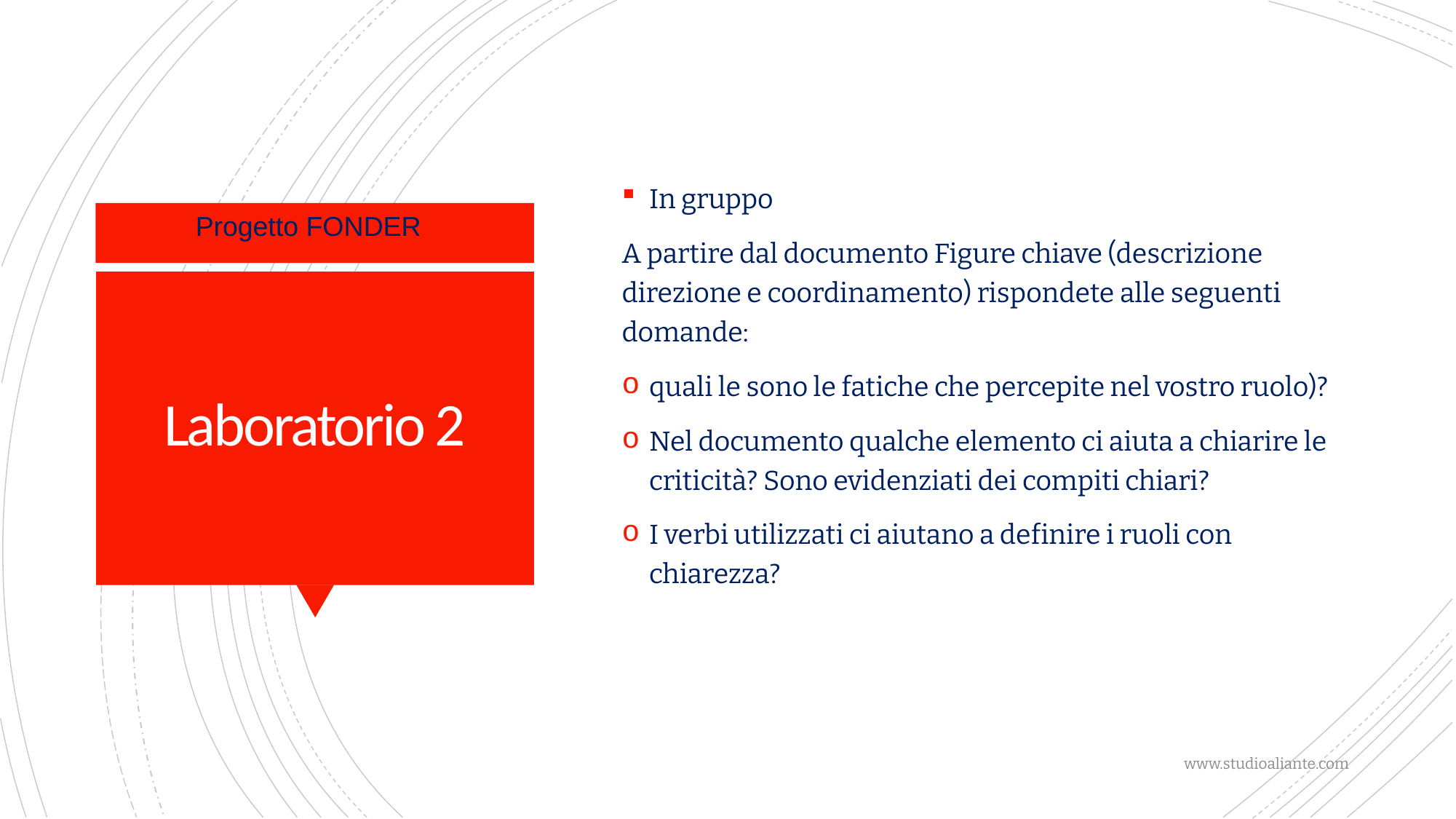

In gruppo
A partire dal documento Figure chiave (descrizione direzione e coordinamento) rispondete alle seguenti domande:
quali le sono le fatiche che percepite nel vostro ruolo)?
Nel documento qualche elemento ci aiuta a chiarire le criticità? Sono evidenziati dei compiti chiari?
I verbi utilizzati ci aiutano a definire i ruoli con chiarezza?

Progetto FONDER
# Laboratorio 2
www.studioaliante.com